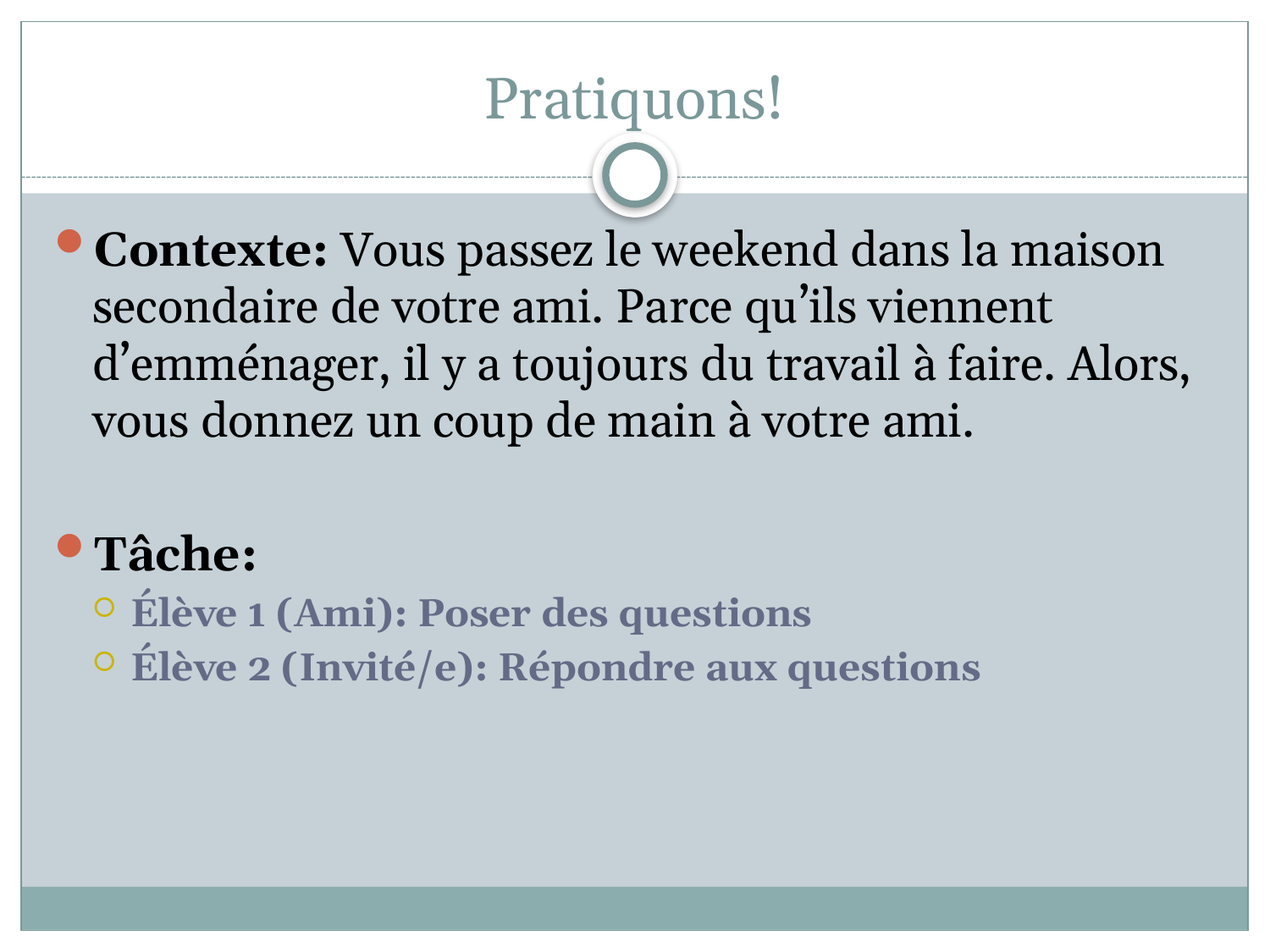

# Pratiquons!
Contexte: Vous passez le weekend dans la maison secondaire de votre ami. Parce qu’ils viennent d’emménager, il y a toujours du travail à faire. Alors, vous donnez un coup de main à votre ami.

Tâche:
Élève 1 (Ami): Poser des questions
Élève 2 (Invité/e): Répondre aux questions